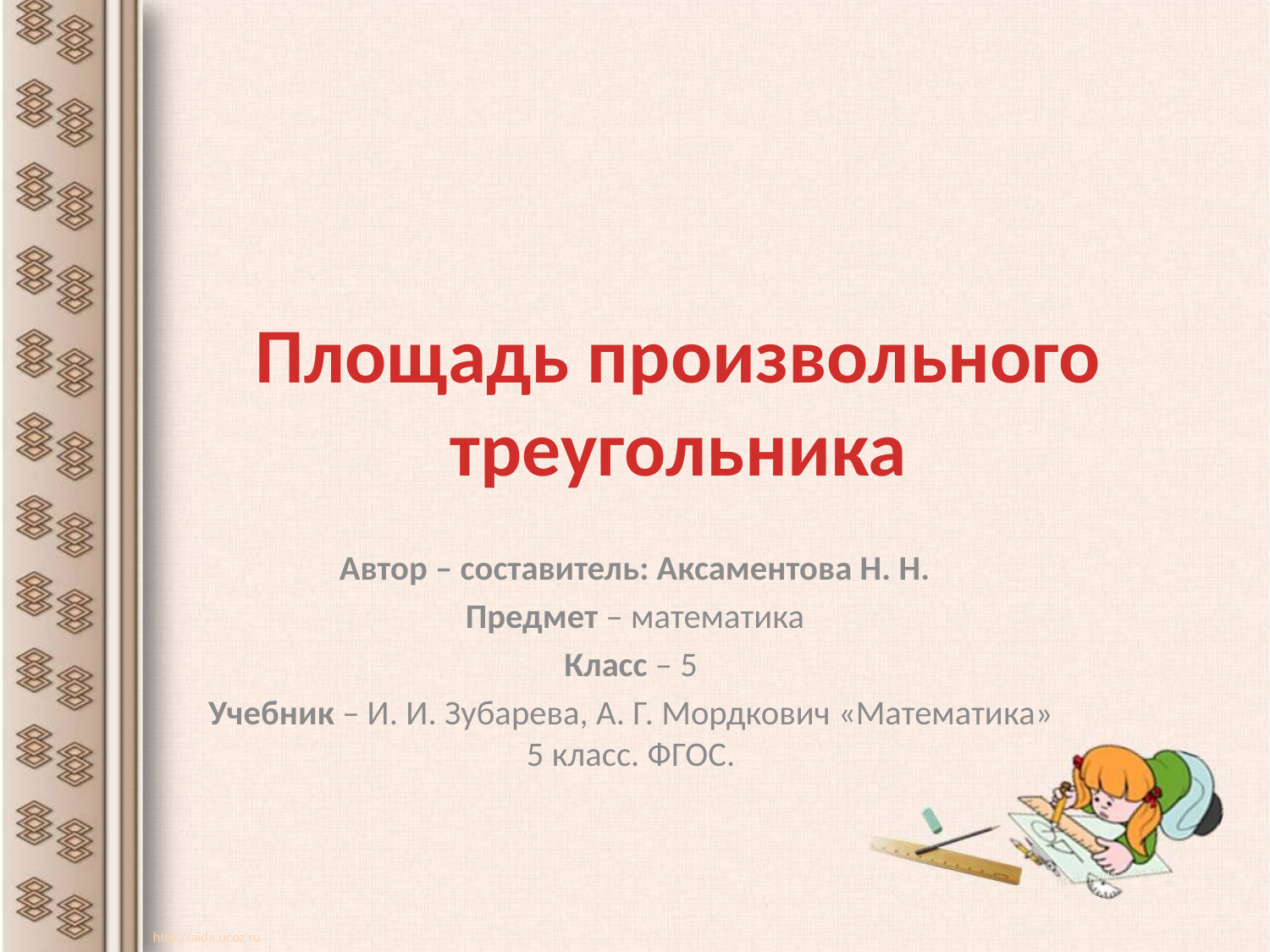

# Площадь произвольного треугольника
Автор – составитель: Аксаментова Н. Н.
Предмет – математика
Класс – 5
Учебник – И. И. Зубарева, А. Г. Мордкович «Математика»  5 класс. ФГОС.

http://aida.ucoz.ru